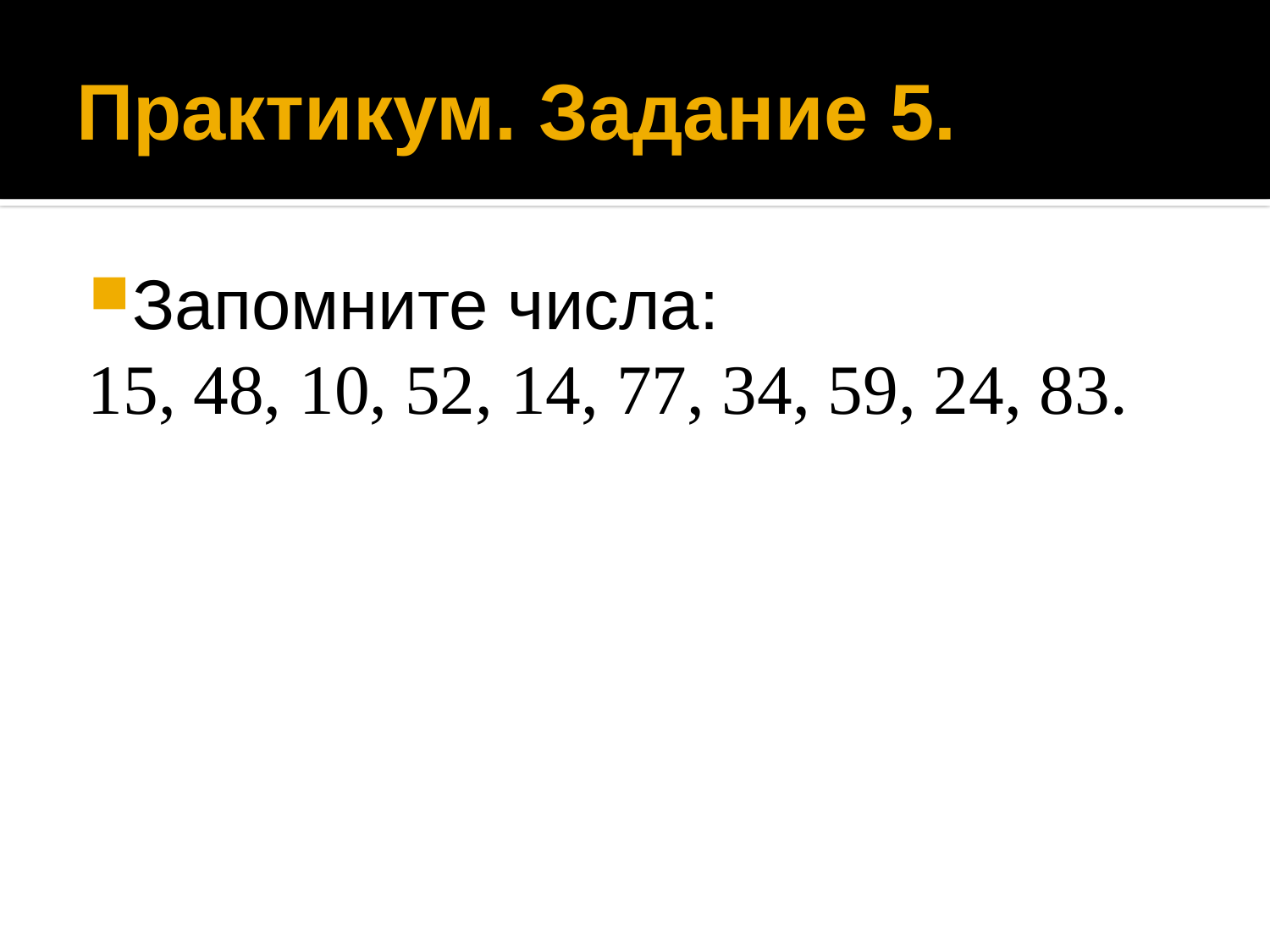

# Практикум. Задание 5.
Запомните числа:
15, 48, 10, 52, 14, 77, 34, 59, 24, 83.